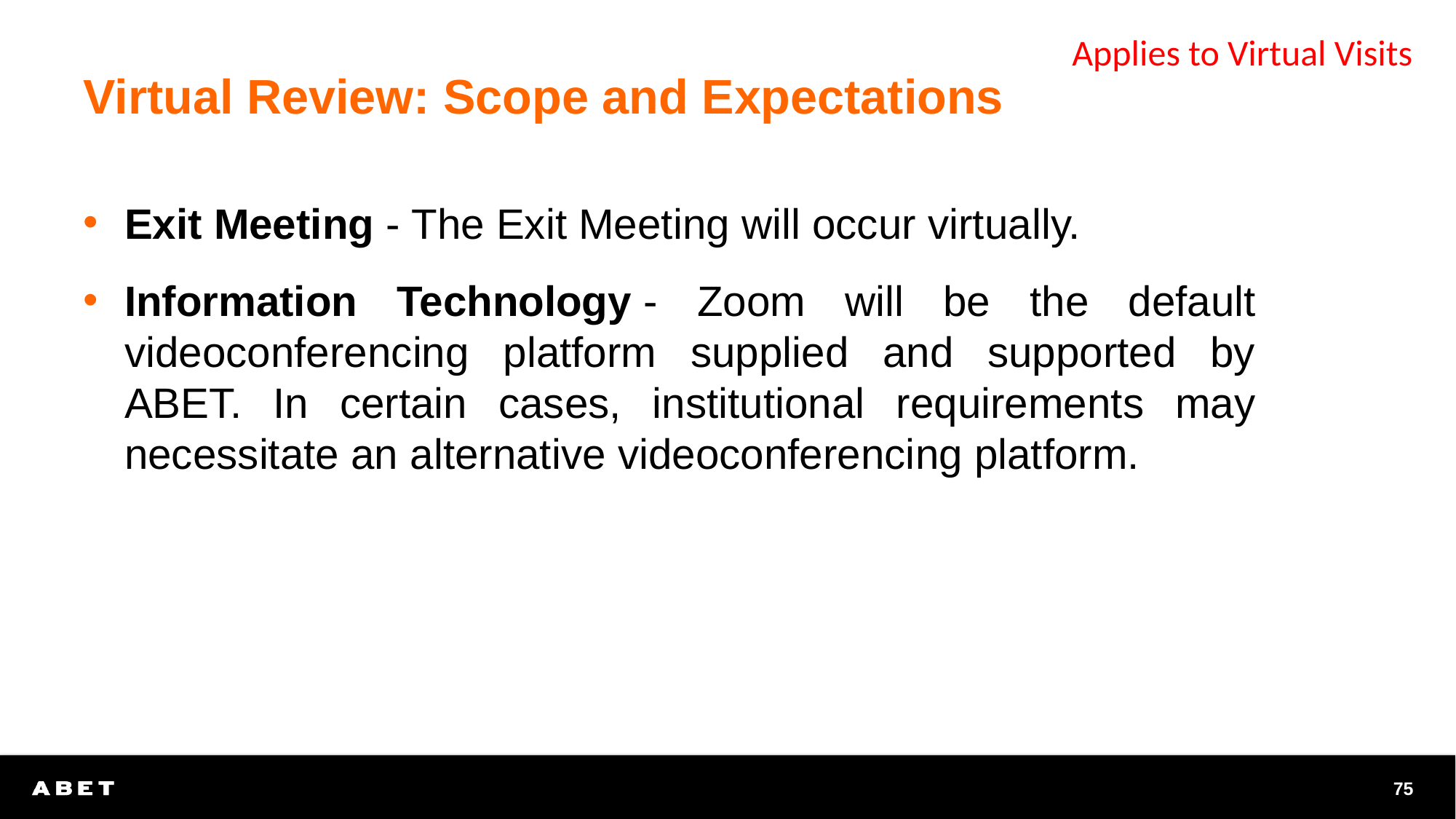

Applies to Virtual Visits
# Virtual Review: Scope and Expectations
Exit Meeting - The Exit Meeting will occur virtually.
Information Technology - Zoom will be the default videoconferencing platform supplied and supported by ABET. In certain cases, institutional requirements may necessitate an alternative videoconferencing platform.